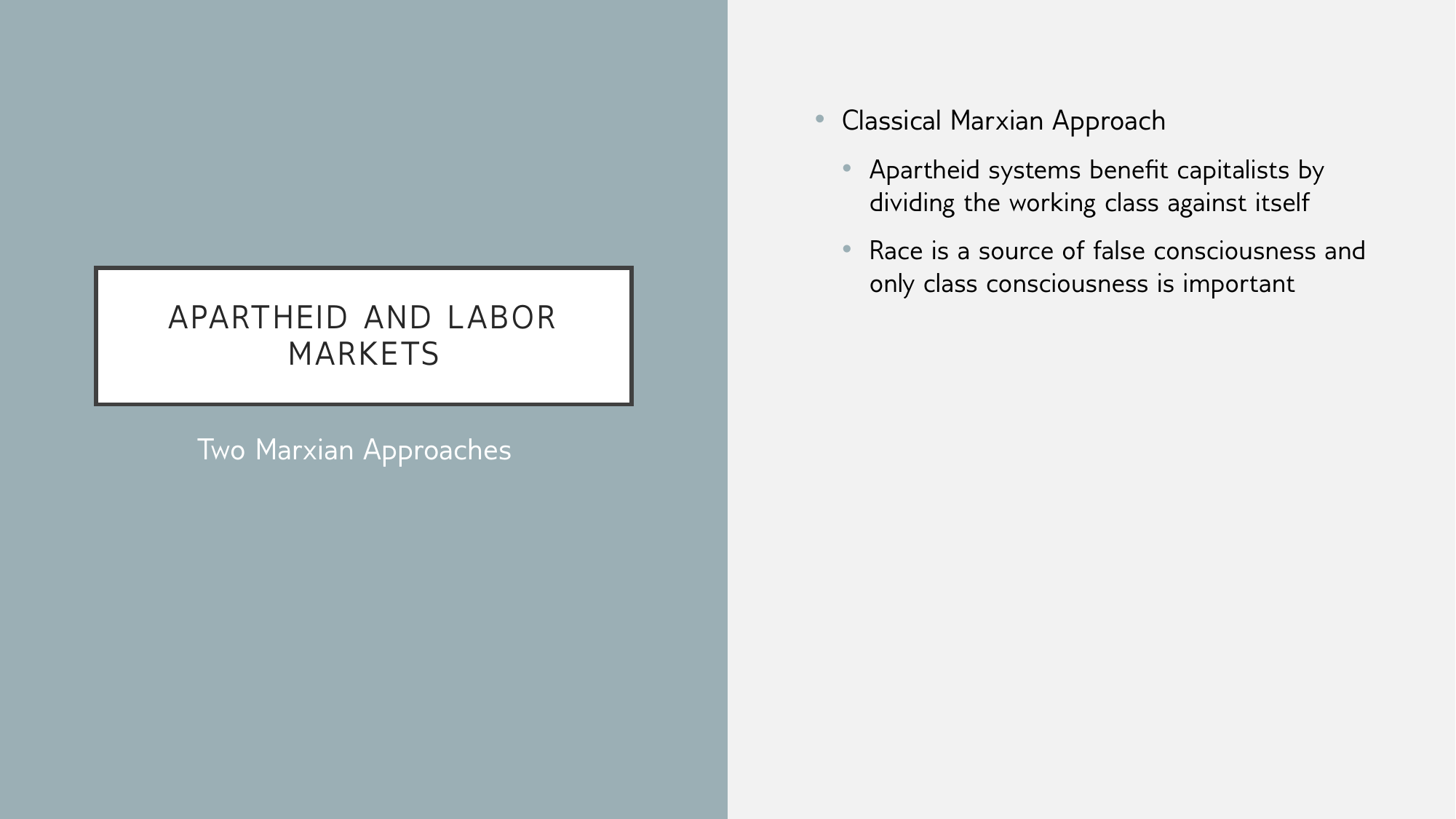

Classical Marxian Approach
Apartheid systems benefit capitalists by dividing the working class against itself
Race is a source of false consciousness and only class consciousness is important

# Apartheid and Labor markets
Two Marxian Approaches